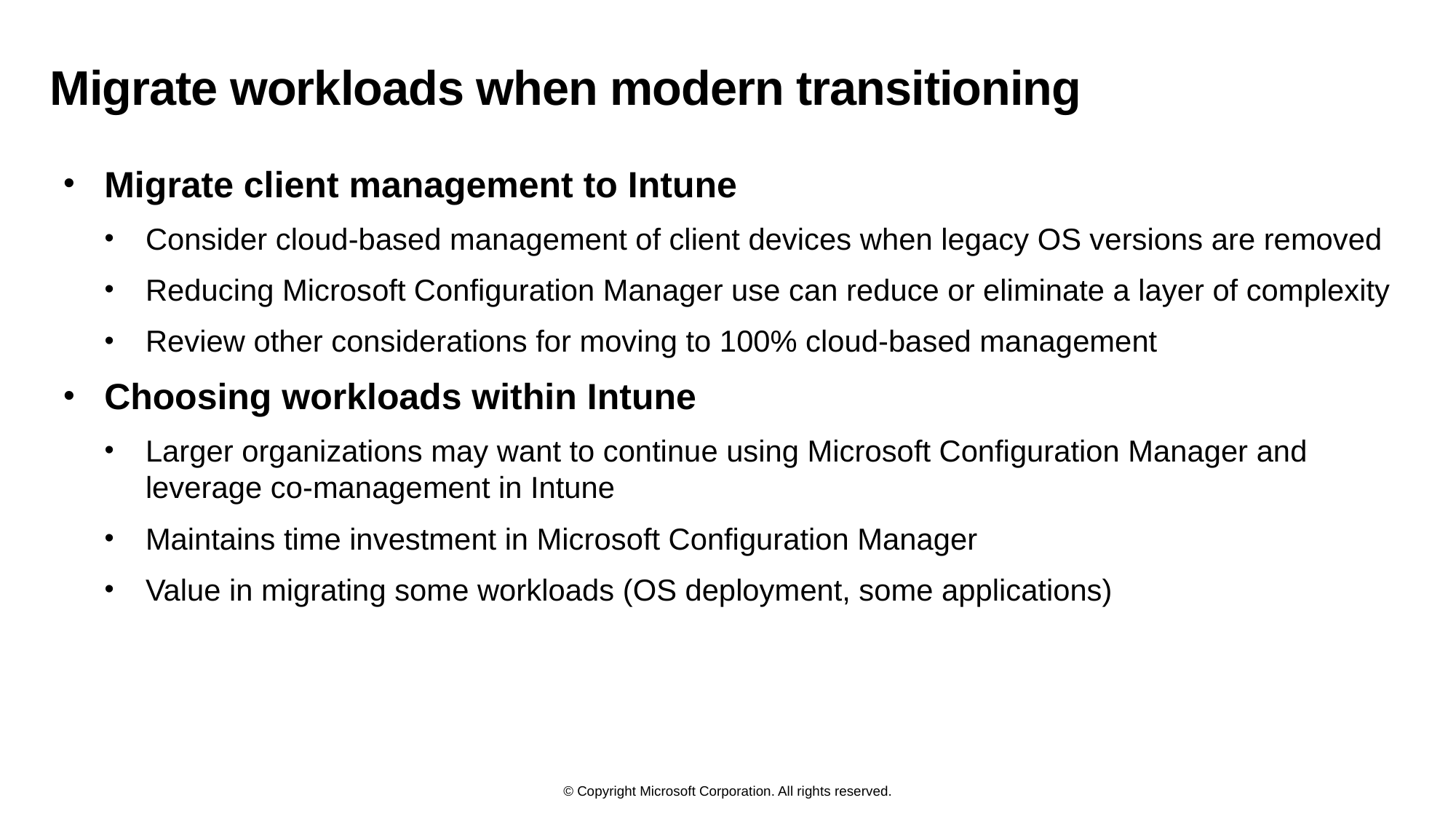

# Migrate workloads when modern transitioning
Migrate client management to Intune
Consider cloud-based management of client devices when legacy OS versions are removed
Reducing Microsoft Configuration Manager use can reduce or eliminate a layer of complexity
Review other considerations for moving to 100% cloud-based management
Choosing workloads within Intune
Larger organizations may want to continue using Microsoft Configuration Manager and leverage co-management in Intune
Maintains time investment in Microsoft Configuration Manager
Value in migrating some workloads (OS deployment, some applications)